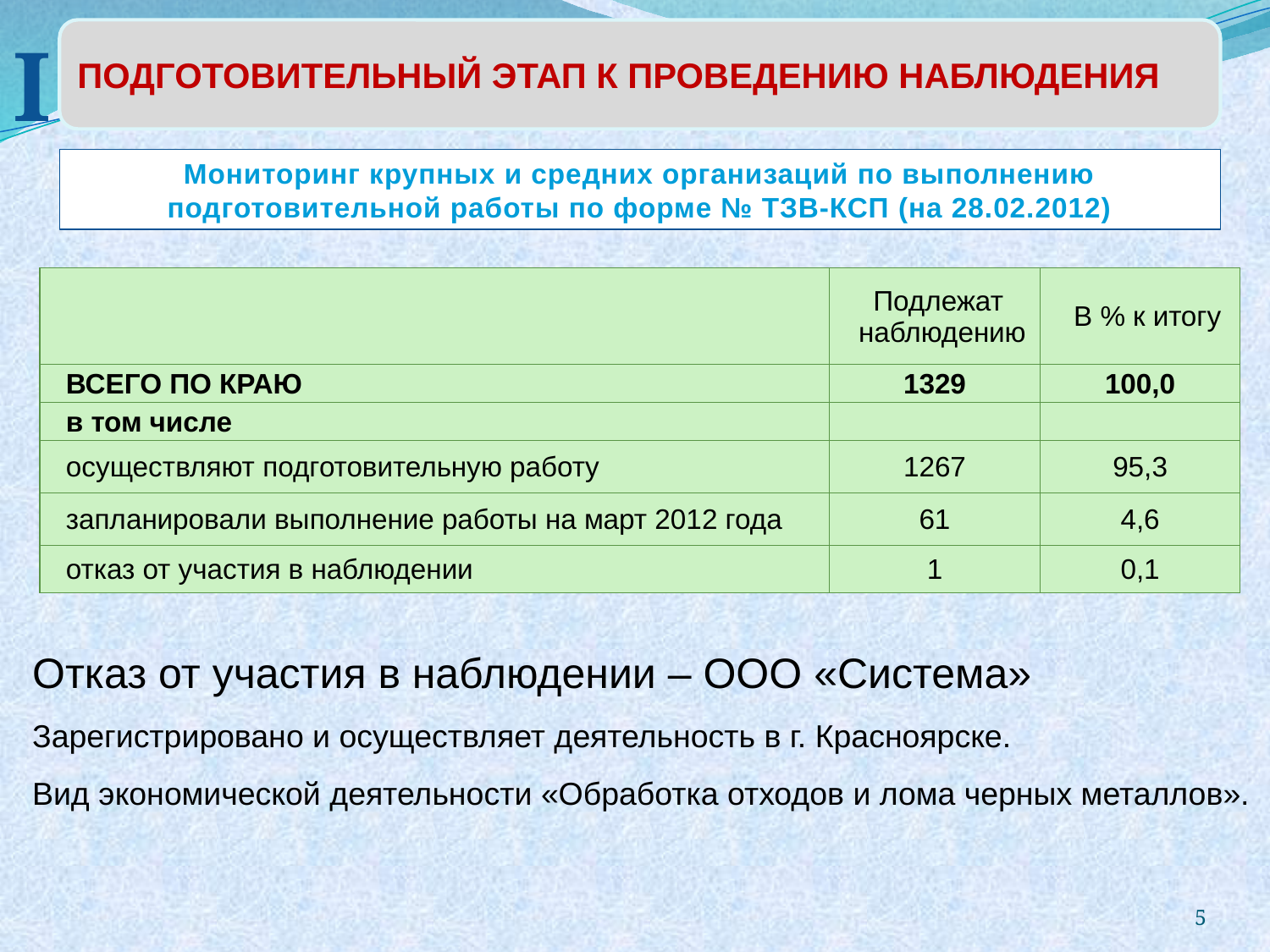

I
ПОДГОТОВИТЕЛЬНЫЙ ЭТАП К ПРОВЕДЕНИЮ НАБЛЮДЕНИЯ
Мониторинг крупных и средних организаций по выполнению подготовительной работы по форме № ТЗВ-КСП (на 28.02.2012)
|  | Подлежат наблюдению | В % к итогу |
| --- | --- | --- |
| ВСЕГО ПО КРАЮ | 1329 | 100,0 |
| в том числе |  |  |
| осуществляют подготовительную работу | 1267 | 95,3 |
| запланировали выполнение работы на март 2012 года | 61 | 4,6 |
| отказ от участия в наблюдении | 1 | 0,1 |
Отказ от участия в наблюдении – ООО «Система»
Зарегистрировано и осуществляет деятельность в г. Красноярске.
Вид экономической деятельности «Обработка отходов и лома черных металлов».
5